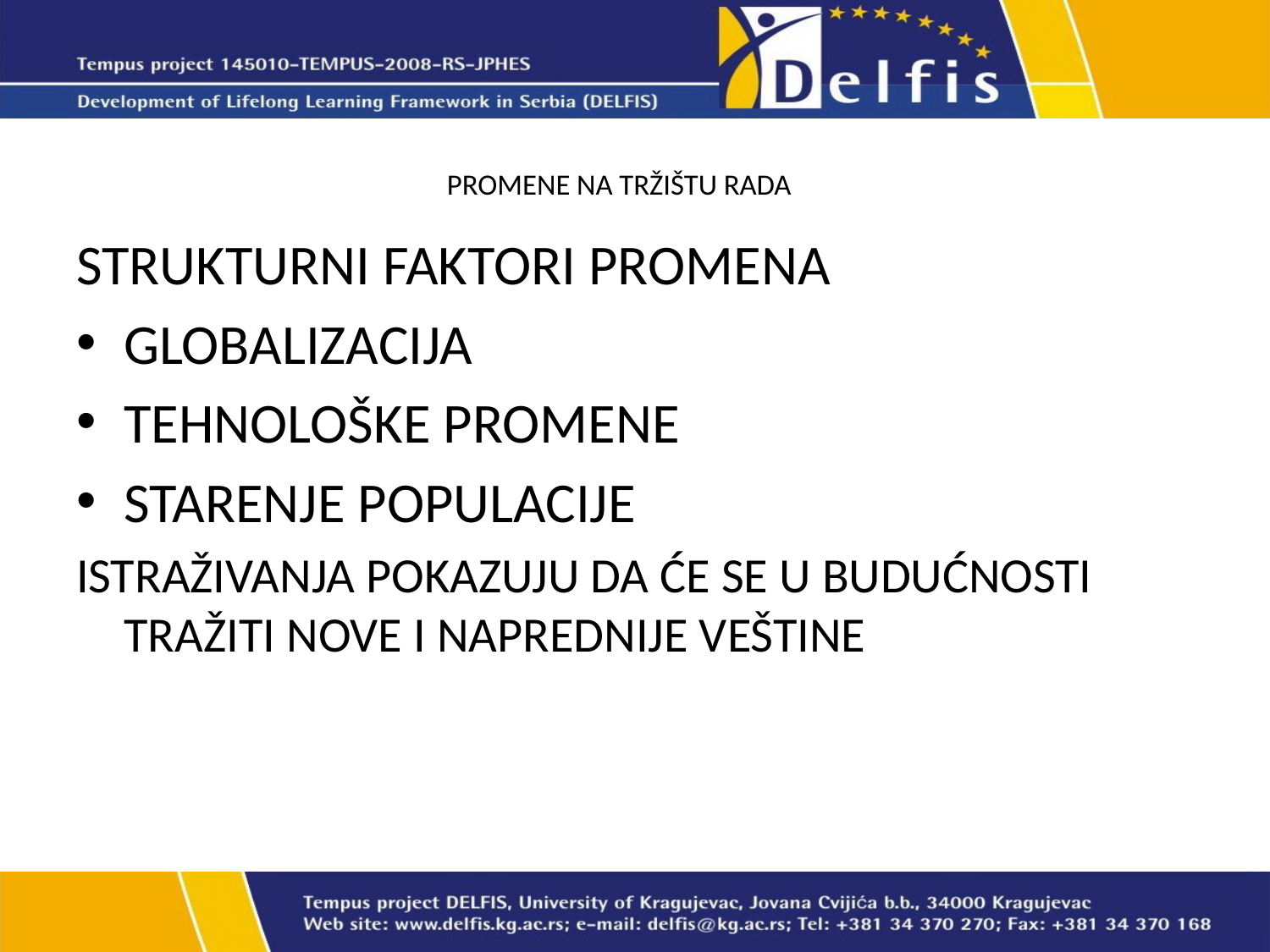

# PROMENE NA TRŽIŠTU RADA
STRUKTURNI FAKTORI PROMENA
GLOBALIZACIJA
TEHNOLOŠKE PROMENE
STARENJE POPULACIJE
ISTRAŽIVANJA POKAZUJU DA ĆE SE U BUDUĆNOSTI TRAŽITI NOVE I NAPREDNIJE VEŠTINE